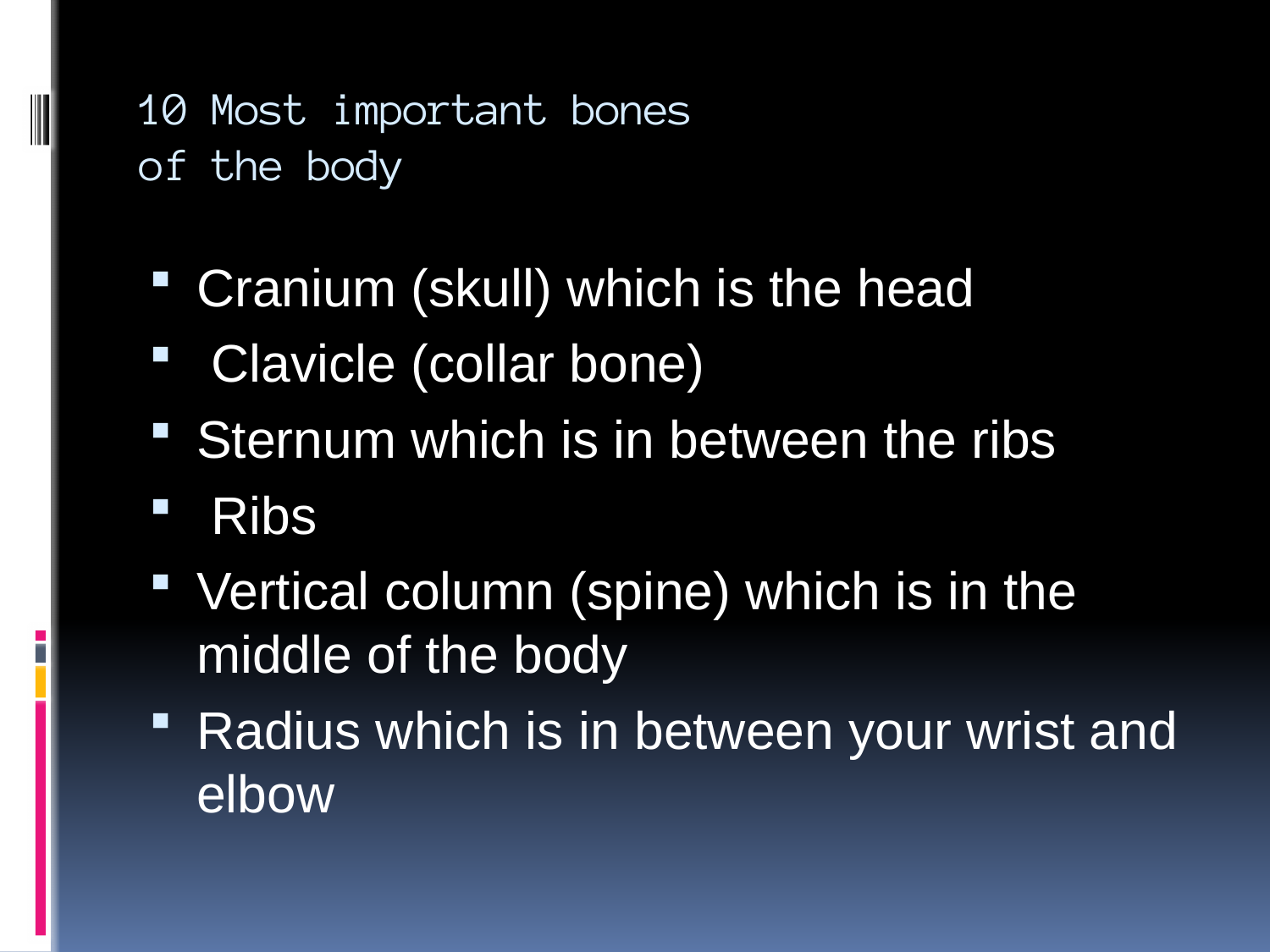

# 10 Most important bones of the body
Cranium (skull) which is the head
 Clavicle (collar bone)
Sternum which is in between the ribs
 Ribs
Vertical column (spine) which is in the middle of the body
Radius which is in between your wrist and elbow